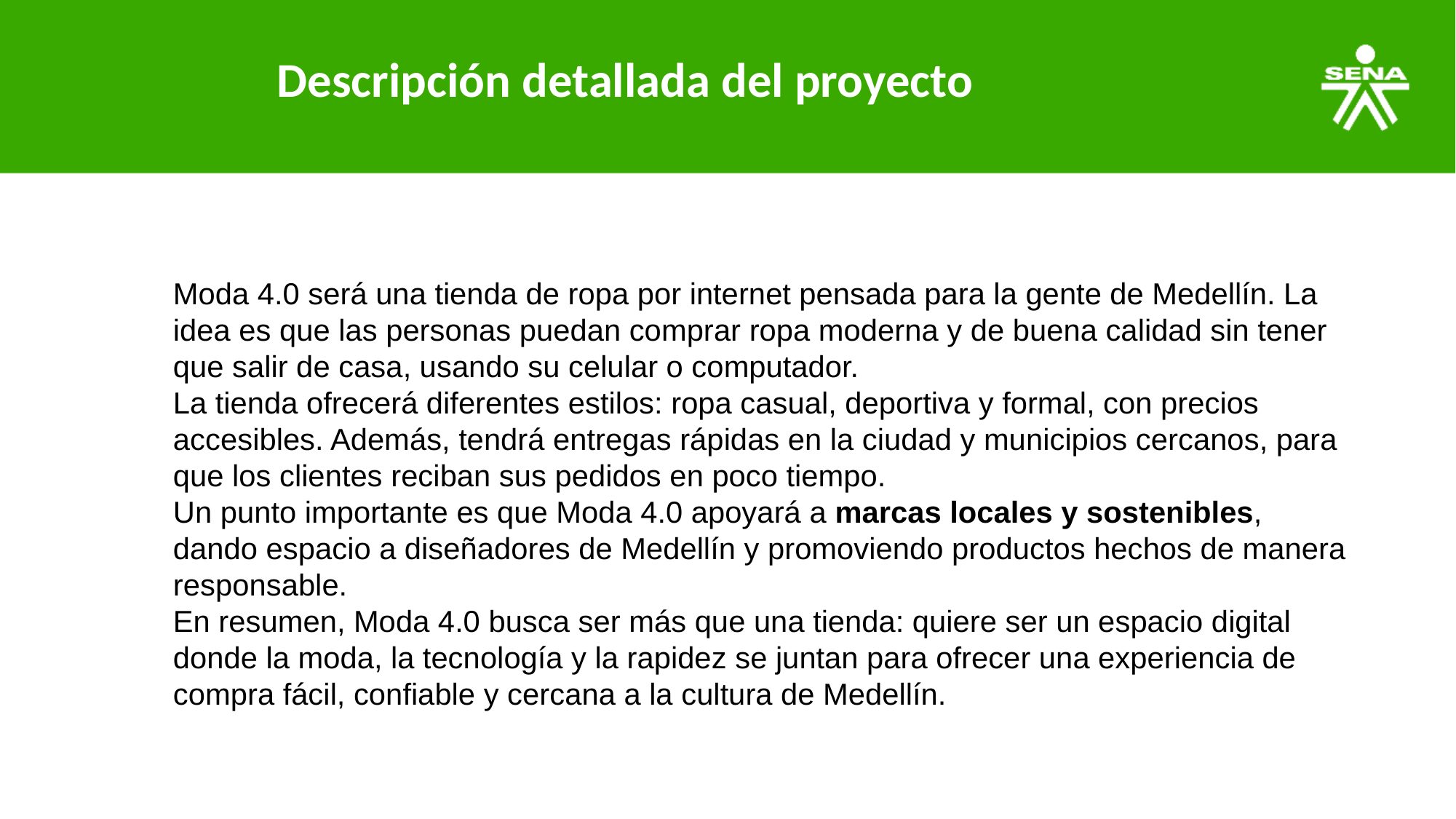

Descripción detallada del proyecto
Moda 4.0 será una tienda de ropa por internet pensada para la gente de Medellín. La idea es que las personas puedan comprar ropa moderna y de buena calidad sin tener que salir de casa, usando su celular o computador.
La tienda ofrecerá diferentes estilos: ropa casual, deportiva y formal, con precios accesibles. Además, tendrá entregas rápidas en la ciudad y municipios cercanos, para que los clientes reciban sus pedidos en poco tiempo.
Un punto importante es que Moda 4.0 apoyará a marcas locales y sostenibles, dando espacio a diseñadores de Medellín y promoviendo productos hechos de manera responsable.
En resumen, Moda 4.0 busca ser más que una tienda: quiere ser un espacio digital donde la moda, la tecnología y la rapidez se juntan para ofrecer una experiencia de compra fácil, confiable y cercana a la cultura de Medellín.